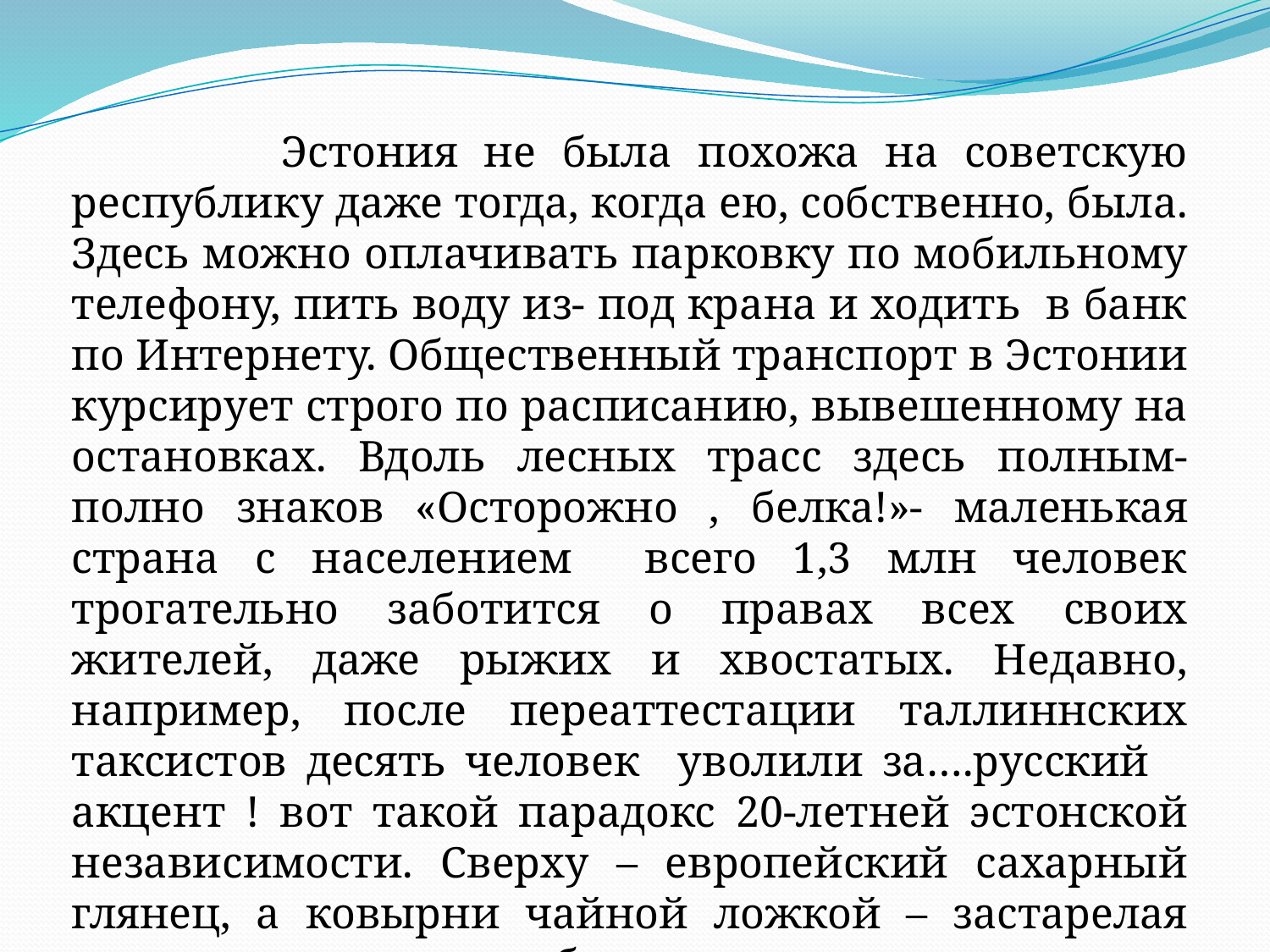

Эстония не была похожа на советскую республику даже тогда, когда ею, собственно, была. Здесь можно оплачивать парковку по мобильному телефону, пить воду из- под крана и ходить  в банк по Интернету. Общественный транспорт в Эстонии курсирует строго по расписанию, вывешенному на остановках. Вдоль лесных трасс здесь полным- полно знаков «Осторожно , белка!»- маленькая страна с населением  всего 1,3 млн человек трогательно заботится о правах всех своих жителей, даже рыжих и хвостатых. Недавно, например, после переаттестации таллиннских таксистов десять человек  уволили за….русский   акцент ! вот такой парадокс 20-летней эстонской независимости. Сверху – европейский сахарный глянец, а ковырни чайной ложкой – застарелая ржавчина советских обид.